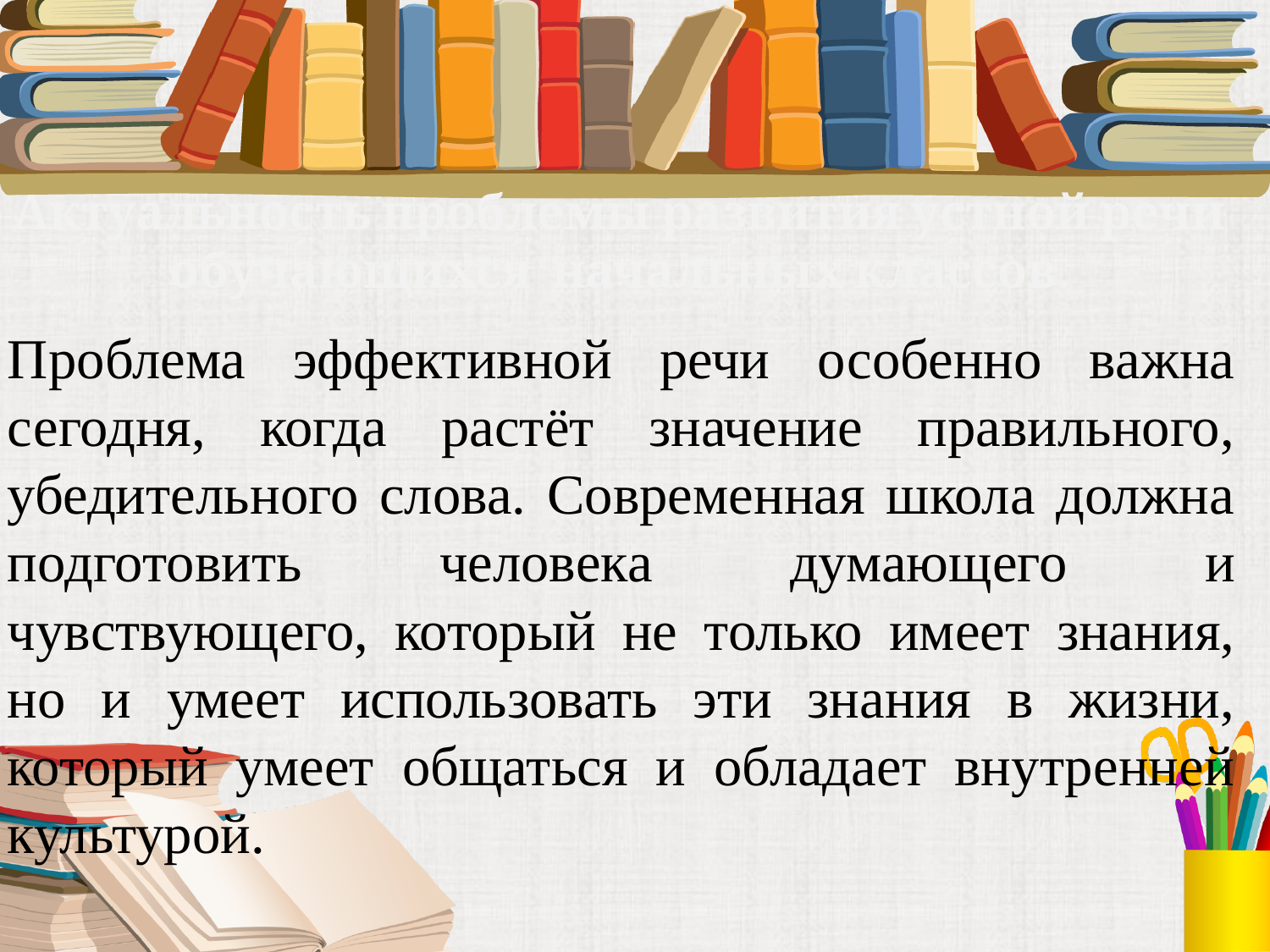

# Актуальность проблемы развития устной речи обучающихся  начальных классов.
Проблема эффективной речи особенно важна сегодня, когда растёт значение правильного, убедительного слова. Современная школа должна подготовить человека думающего и чувствующего, который не только имеет знания, но и умеет использовать эти знания в жизни, который умеет общаться и обладает внутренней культурой.